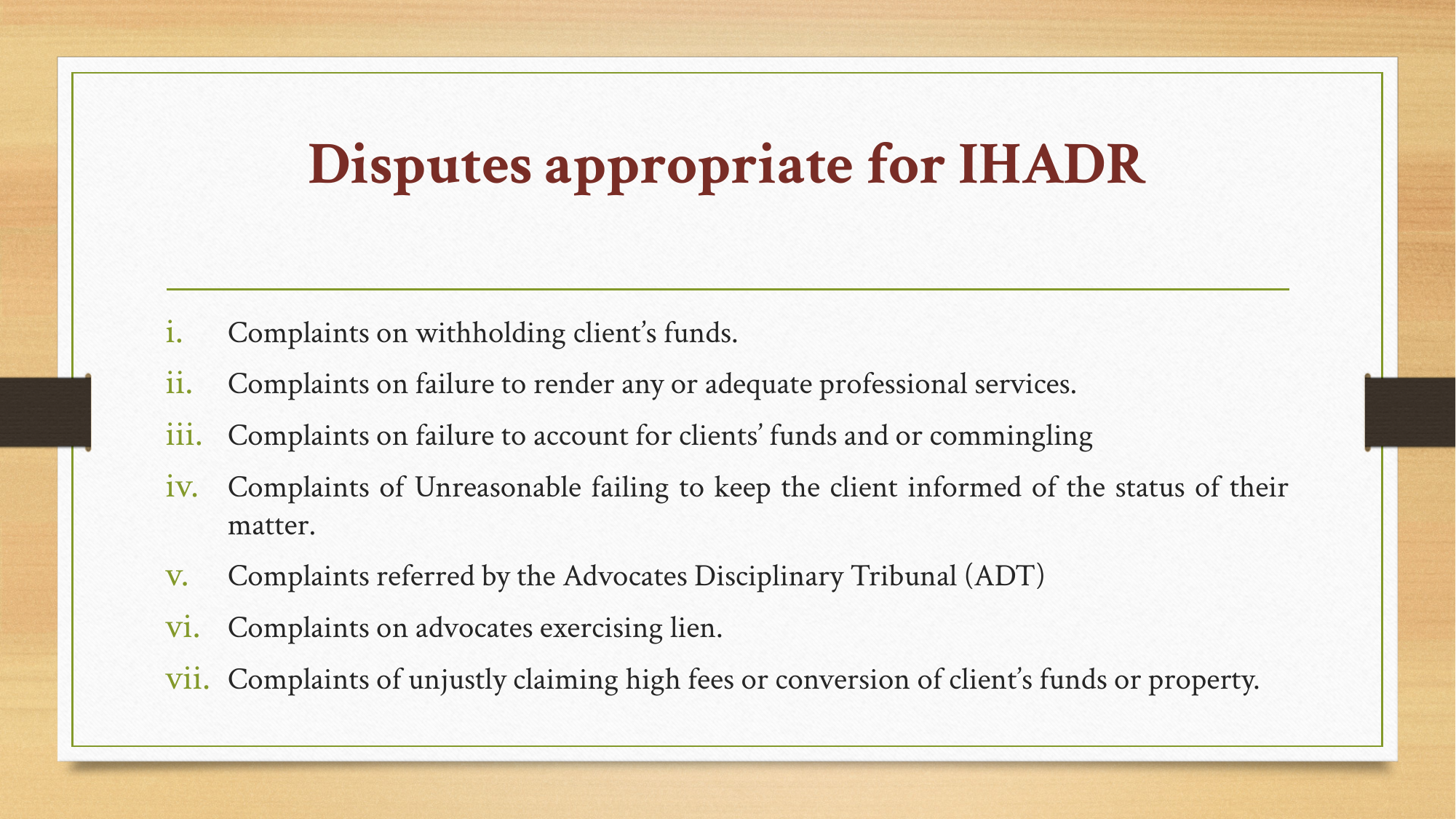

# Disputes appropriate for IHADR
Complaints on withholding client’s funds.
Complaints on failure to render any or adequate professional services.
Complaints on failure to account for clients’ funds and or commingling
Complaints of Unreasonable failing to keep the client informed of the status of their matter.
Complaints referred by the Advocates Disciplinary Tribunal (ADT)
Complaints on advocates exercising lien.
Complaints of unjustly claiming high fees or conversion of client’s funds or property.